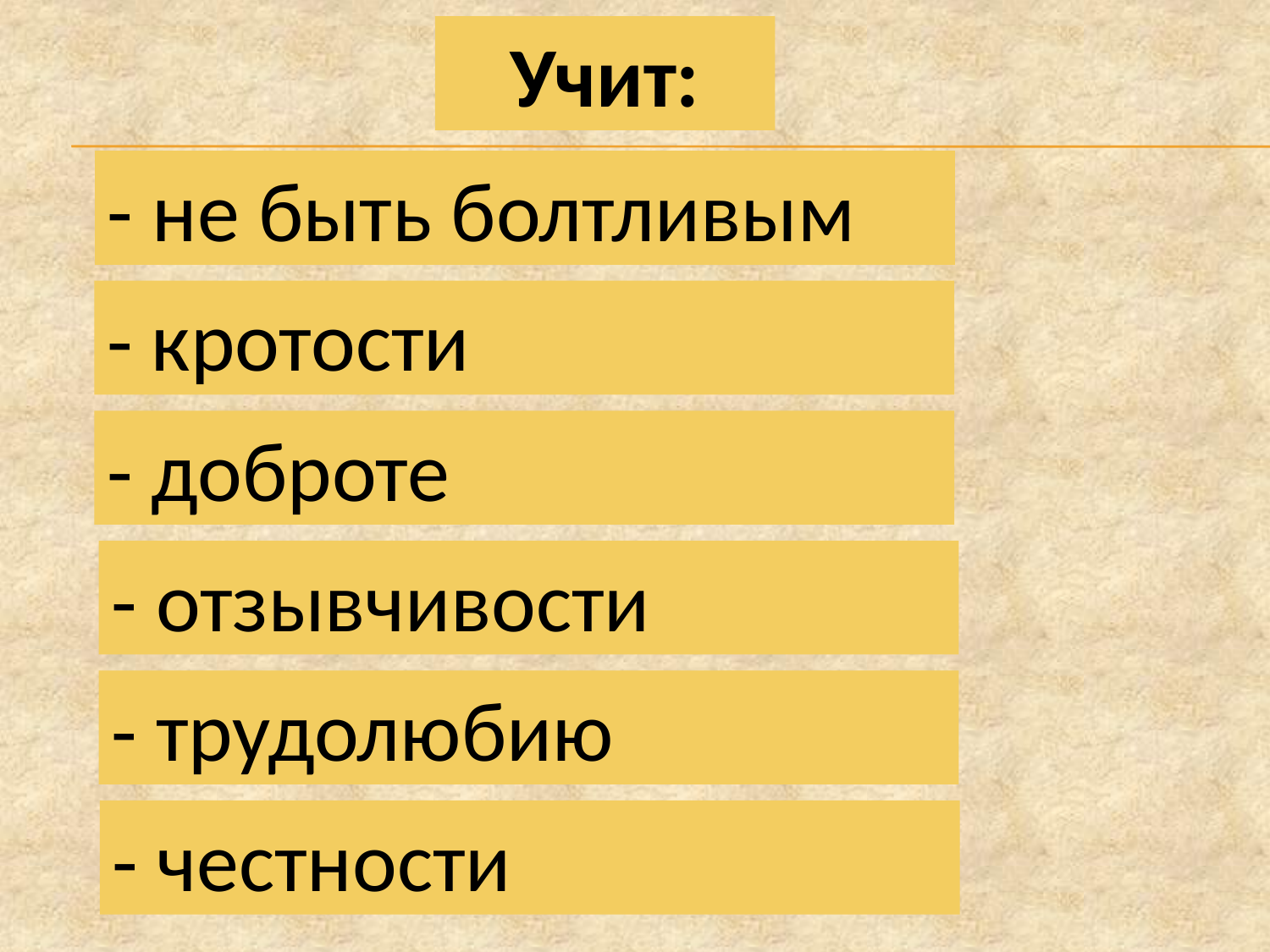

Учит:
- не быть болтливым
- кротости
- доброте
- отзывчивости
- трудолюбию
- честности